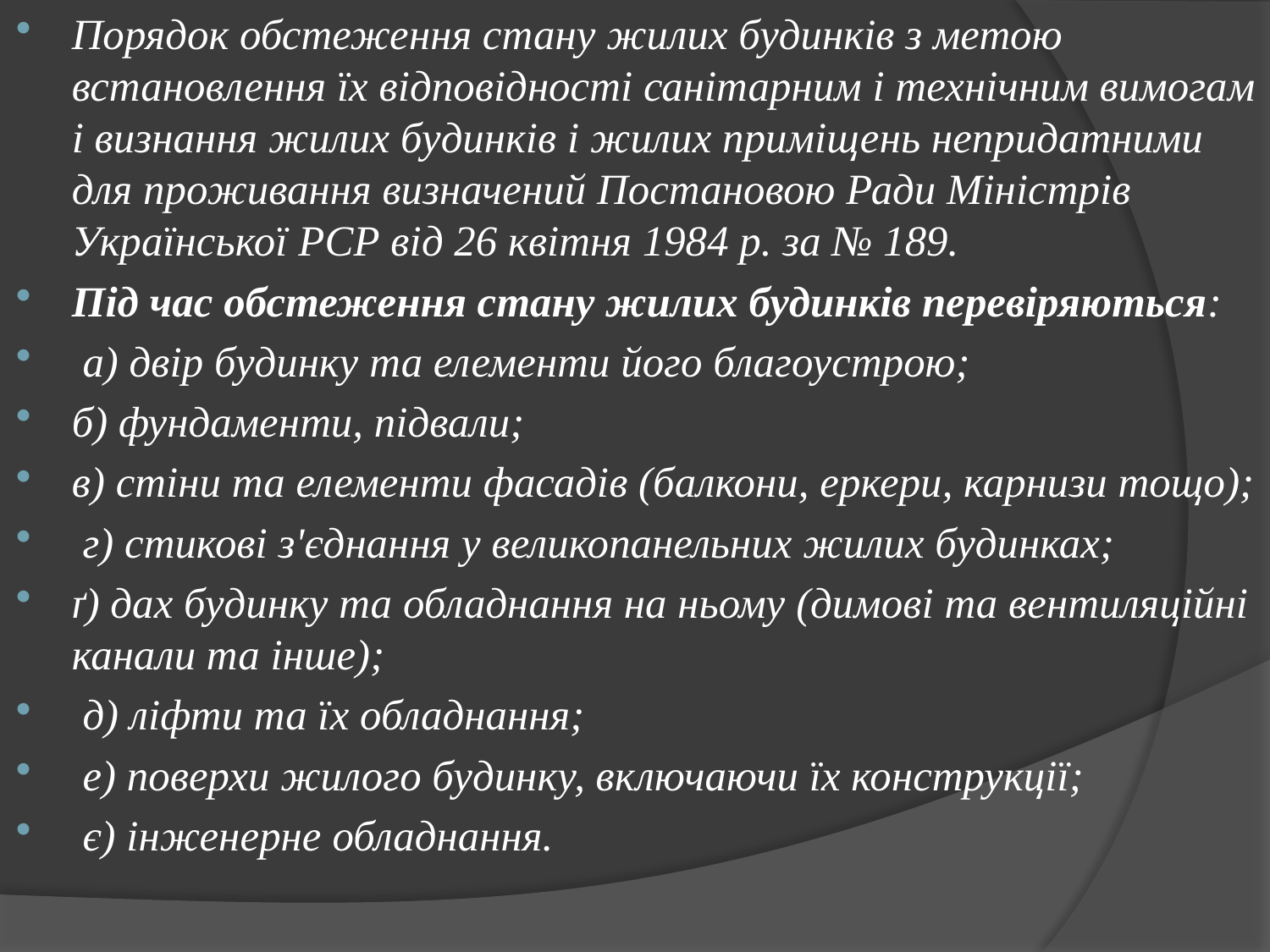

Порядок обстеження стану жилих будинків з метою встановлення їх відповідності санітарним і технічним вимогам і визнання жилих будинків і жилих приміщень непридатними для проживання визначений Постановою Ради Міністрів Української РСР від 26 квітня 1984 р. за № 189.
Під час обстеження стану жилих будинків перевіряються:
 а) двір будинку та елементи його благоустрою;
б) фундаменти, підвали;
в) стіни та елементи фасадів (балкони, еркери, карнизи тощо);
 г) стикові з'єднання у великопанельних жилих будинках;
ґ) дах будинку та обладнання на ньому (димові та вентиляційні канали та інше);
 д) ліфти та їх обладнання;
 е) поверхи жилого будинку, включаючи їх конструкції;
 є) інженерне обладнання.